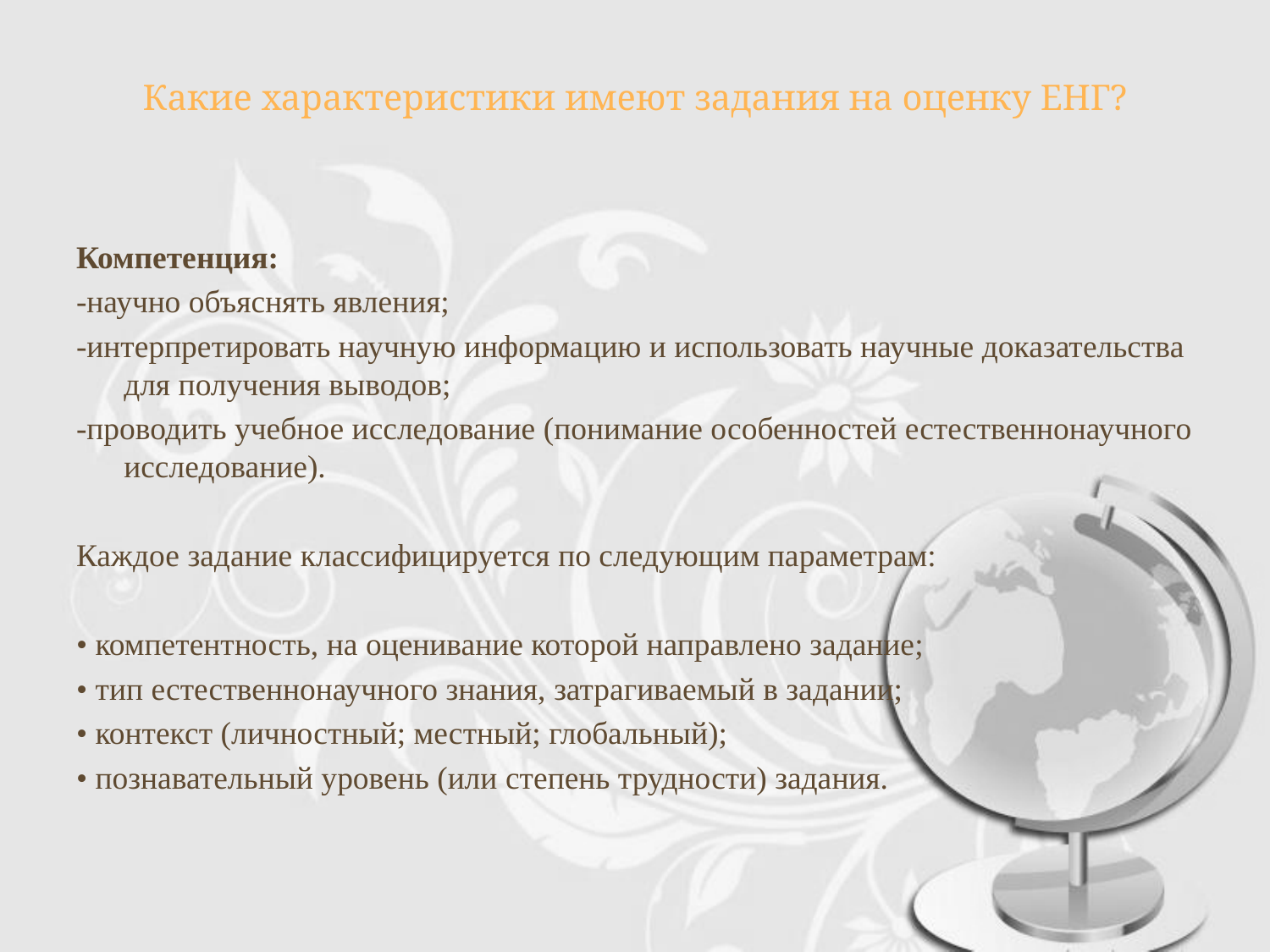

# Какие характеристики имеют задания на оценку ЕНГ?

Компетенция:
-научно объяснять явления;
-интерпретировать научную информацию и использовать научные доказательства для получения выводов;
-проводить учебное исследование (понимание особенностей естественнонаучного исследование).

Каждое задание классифицируется по следующим параметрам:

• компетентность, на оценивание которой направлено задание;
• тип естественнонаучного знания, затрагиваемый в задании;
• контекст (личностный; местный; глобальный);
• познавательный уровень (или степень трудности) задания.